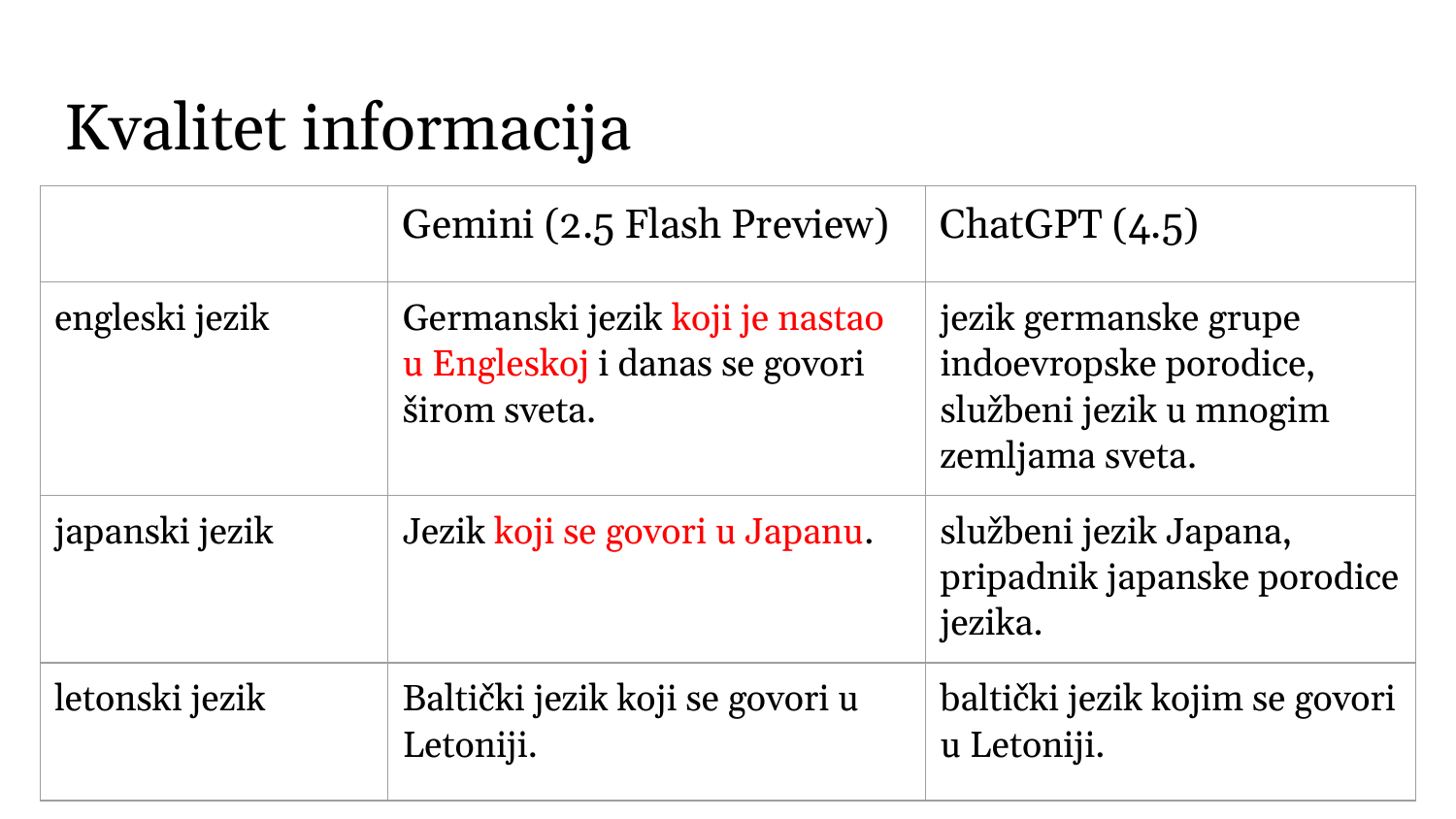

# Kvalitet informacija
|  | Gemini (2.5 Flash Preview) | ChatGPT (4.5) |
| --- | --- | --- |
| engleski jezik | Germanski jezik koji je nastao u Engleskoj i danas se govori širom sveta. | jezik germanske grupe indoevropske porodice, službeni jezik u mnogim zemljama sveta. |
| japanski jezik | Jezik koji se govori u Japanu. | službeni jezik Japana, pripadnik japanske porodice jezika. |
| letonski jezik | Baltički jezik koji se govori u Letoniji. | baltički jezik kojim se govori u Letoniji. |